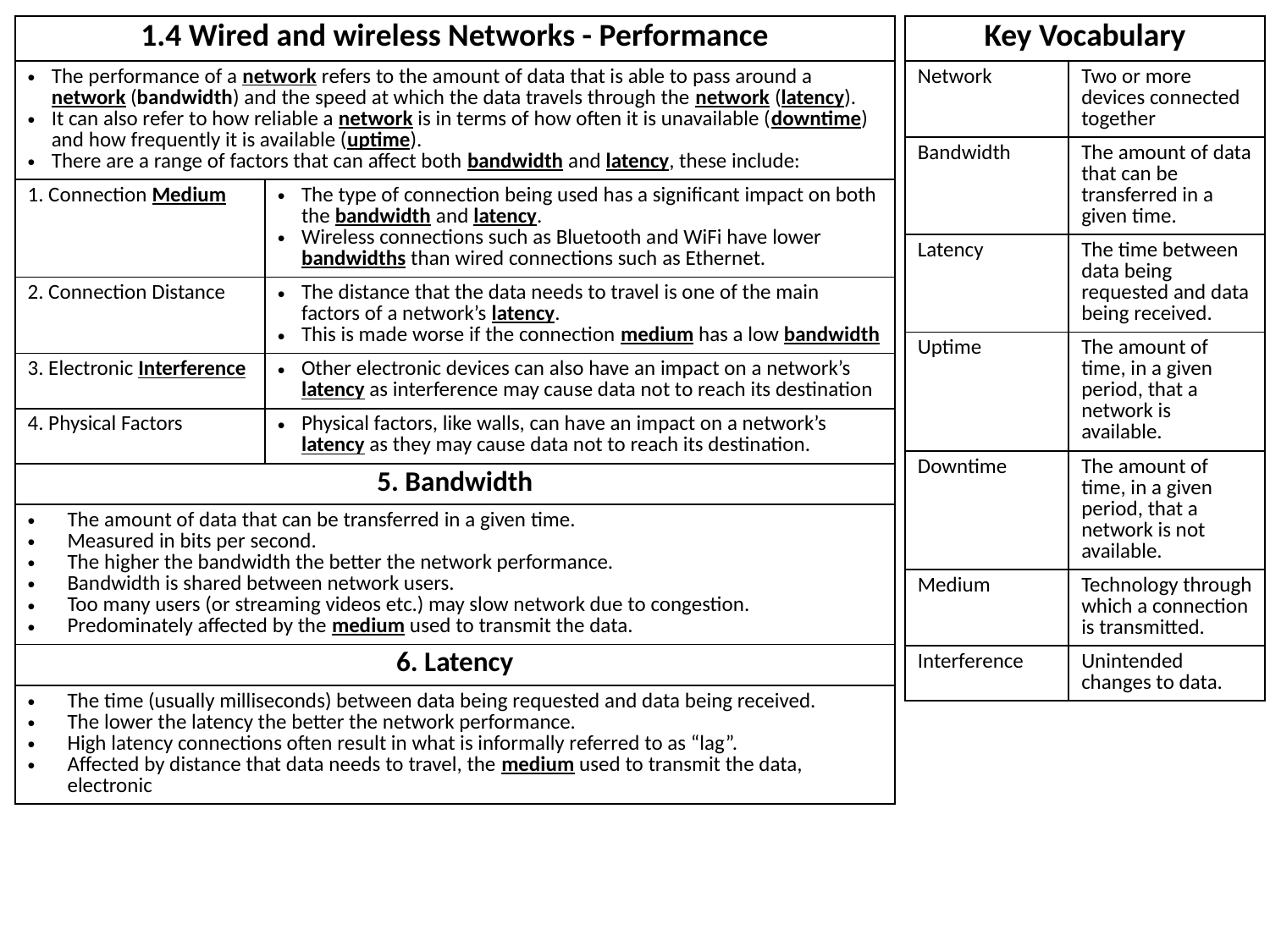

| Key Vocabulary |  |
| --- | --- |
| Network | Two or more devices connected together |
| Bandwidth | The amount of data that can be transferred in a given time. |
| Latency | The time between data being requested and data being received. |
| Uptime | The amount of time, in a given period, that a network is available. |
| Downtime | The amount of time, in a given period, that a network is not available. |
| Medium | Technology through which a connection is transmitted. |
| Interference | Unintended changes to data. |
| 1.4 Wired and wireless Networks - Performance |  |
| --- | --- |
| The performance of a network refers to the amount of data that is able to pass around a network (bandwidth) and the speed at which the data travels through the network (latency). It can also refer to how reliable a network is in terms of how often it is unavailable (downtime) and how frequently it is available (uptime). There are a range of factors that can affect both bandwidth and latency, these include: |  |
| 1. Connection Medium | The type of connection being used has a significant impact on both the bandwidth and latency. Wireless connections such as Bluetooth and WiFi have lower bandwidths than wired connections such as Ethernet. |
| 2. Connection Distance | The distance that the data needs to travel is one of the main factors of a network’s latency. This is made worse if the connection medium has a low bandwidth |
| 3. Electronic Interference | Other electronic devices can also have an impact on a network’s latency as interference may cause data not to reach its destination |
| 4. Physical Factors | Physical factors, like walls, can have an impact on a network’s latency as they may cause data not to reach its destination. |
| 5. Bandwidth |  |
| The amount of data that can be transferred in a given time. Measured in bits per second. The higher the bandwidth the better the network performance. Bandwidth is shared between network users. Too many users (or streaming videos etc.) may slow network due to congestion. Predominately affected by the medium used to transmit the data. |  |
| 6. Latency |  |
| The time (usually milliseconds) between data being requested and data being received. The lower the latency the better the network performance. High latency connections often result in what is informally referred to as “lag”. Affected by distance that data needs to travel, the medium used to transmit the data, electronic |  |